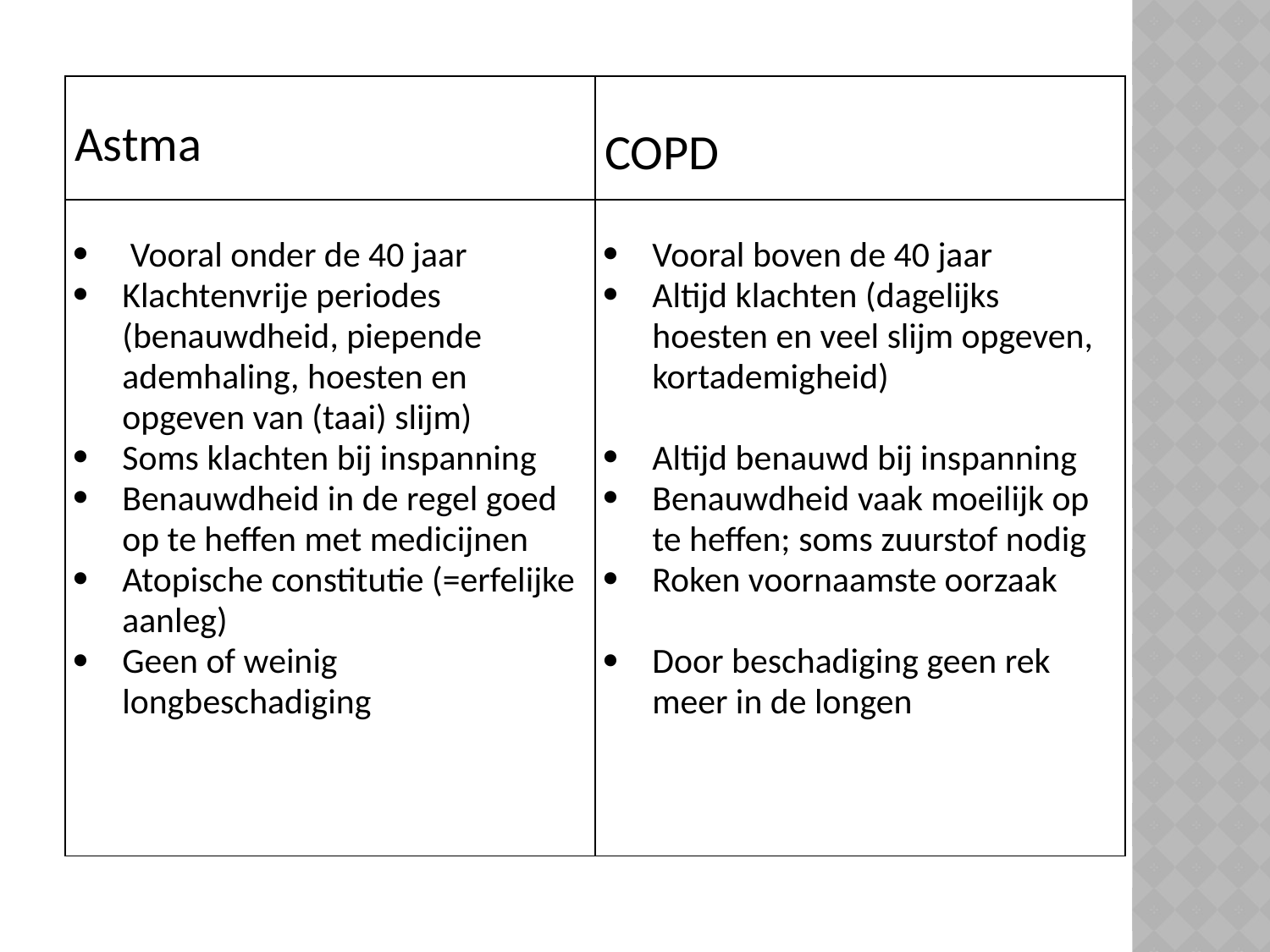

| Astma | COPD |
| --- | --- |
| Vooral onder de 40 jaar Klachtenvrije periodes (benauwdheid, piepende ademhaling, hoesten en opgeven van (taai) slijm) Soms klachten bij inspanning Benauwdheid in de regel goed op te heffen met medicijnen Atopische constitutie (=erfelijke aanleg) Geen of weinig longbeschadiging | Vooral boven de 40 jaar Altijd klachten (dagelijks hoesten en veel slijm opgeven, kortademigheid) Altijd benauwd bij inspanning Benauwdheid vaak moeilijk op te heffen; soms zuurstof nodig Roken voornaamste oorzaak Door beschadiging geen rek meer in de longen |